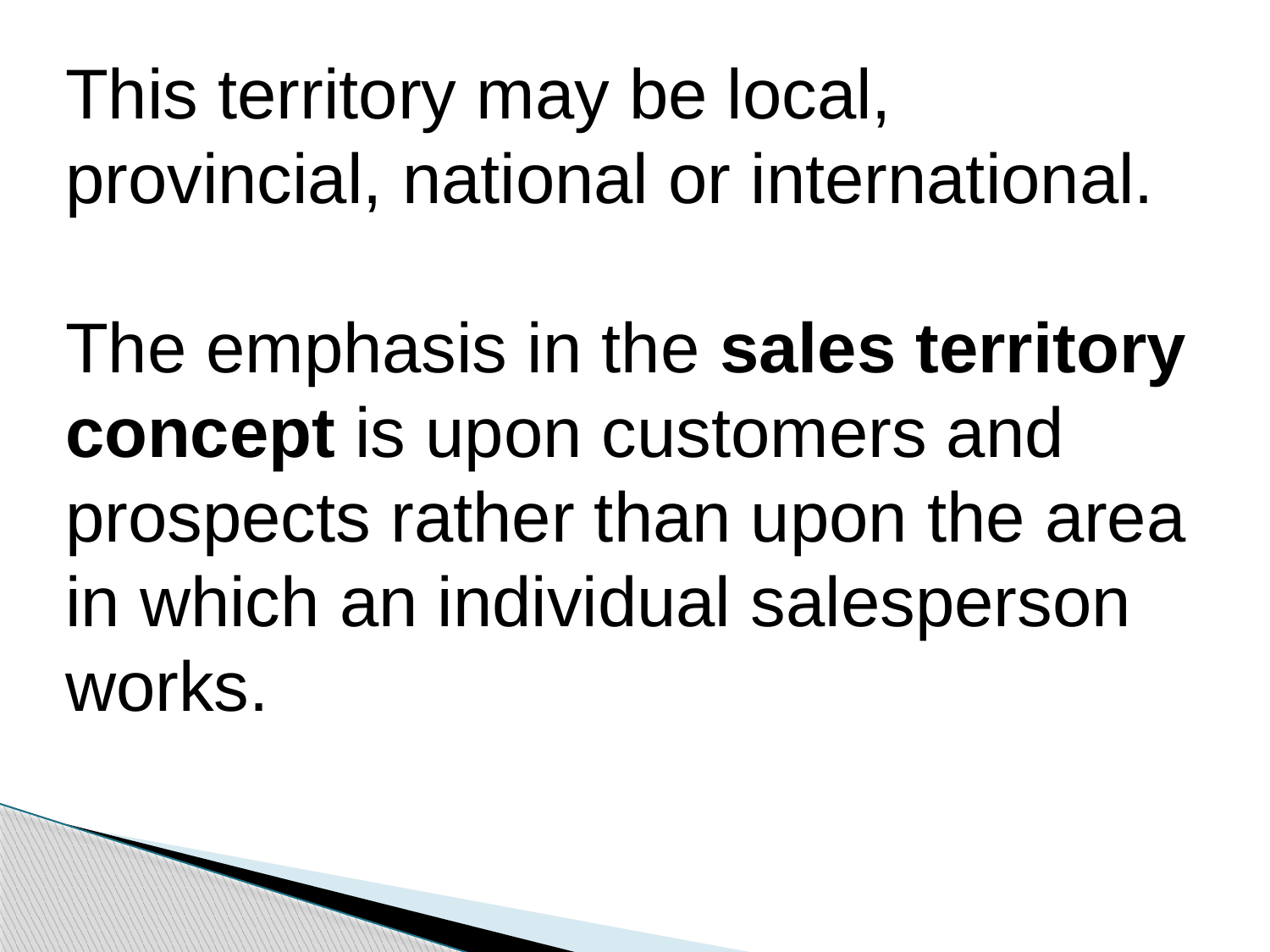

This territory may be local, provincial, national or international.

The emphasis in the sales territory concept is upon customers and prospects rather than upon the area in which an individual salesperson works.